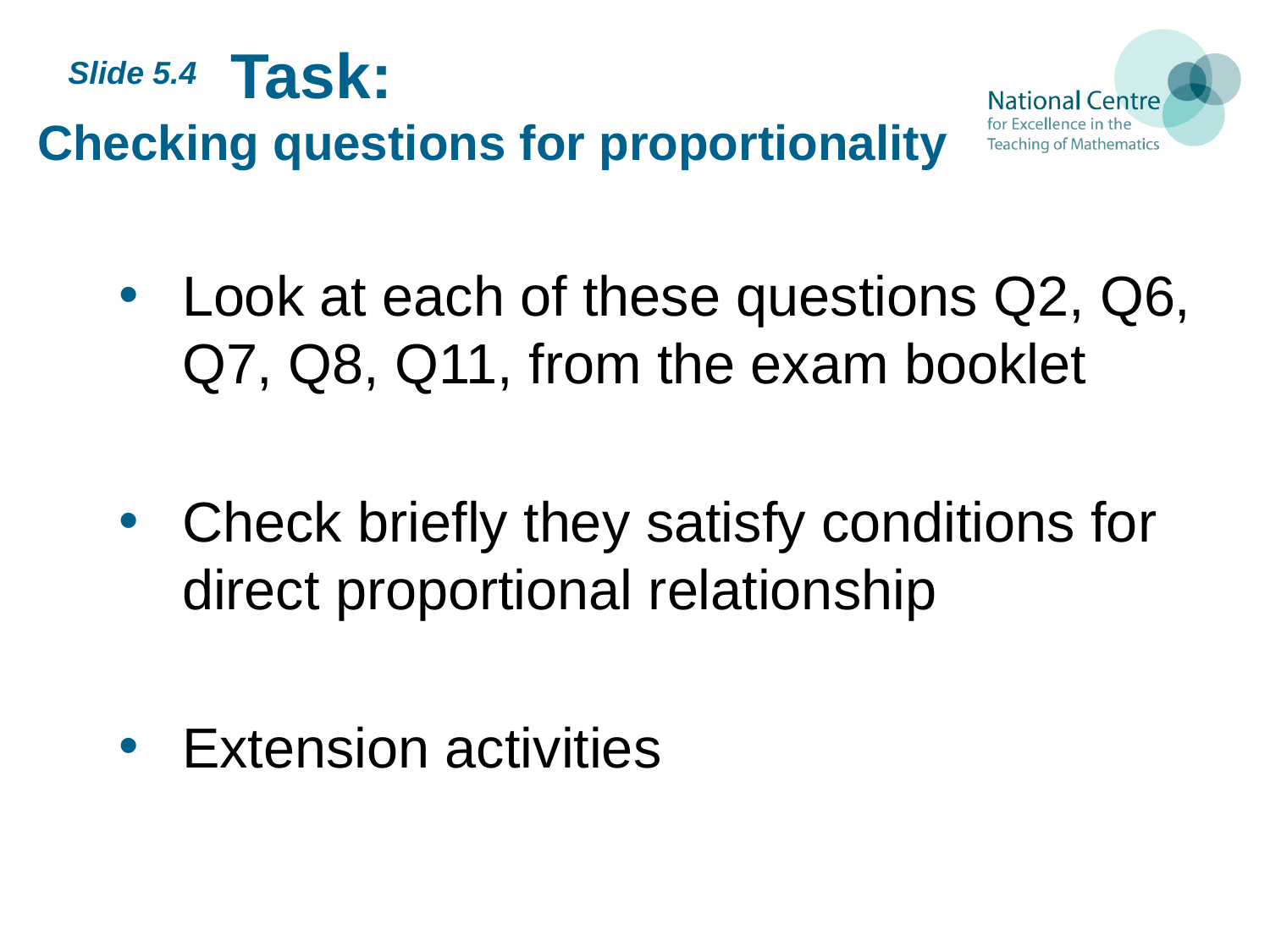

# Task: Checking questions for proportionality
Slide 5.4
Look at each of these questions Q2, Q6, Q7, Q8, Q11, from the exam booklet

Check briefly they satisfy conditions for direct proportional relationship

Extension activities